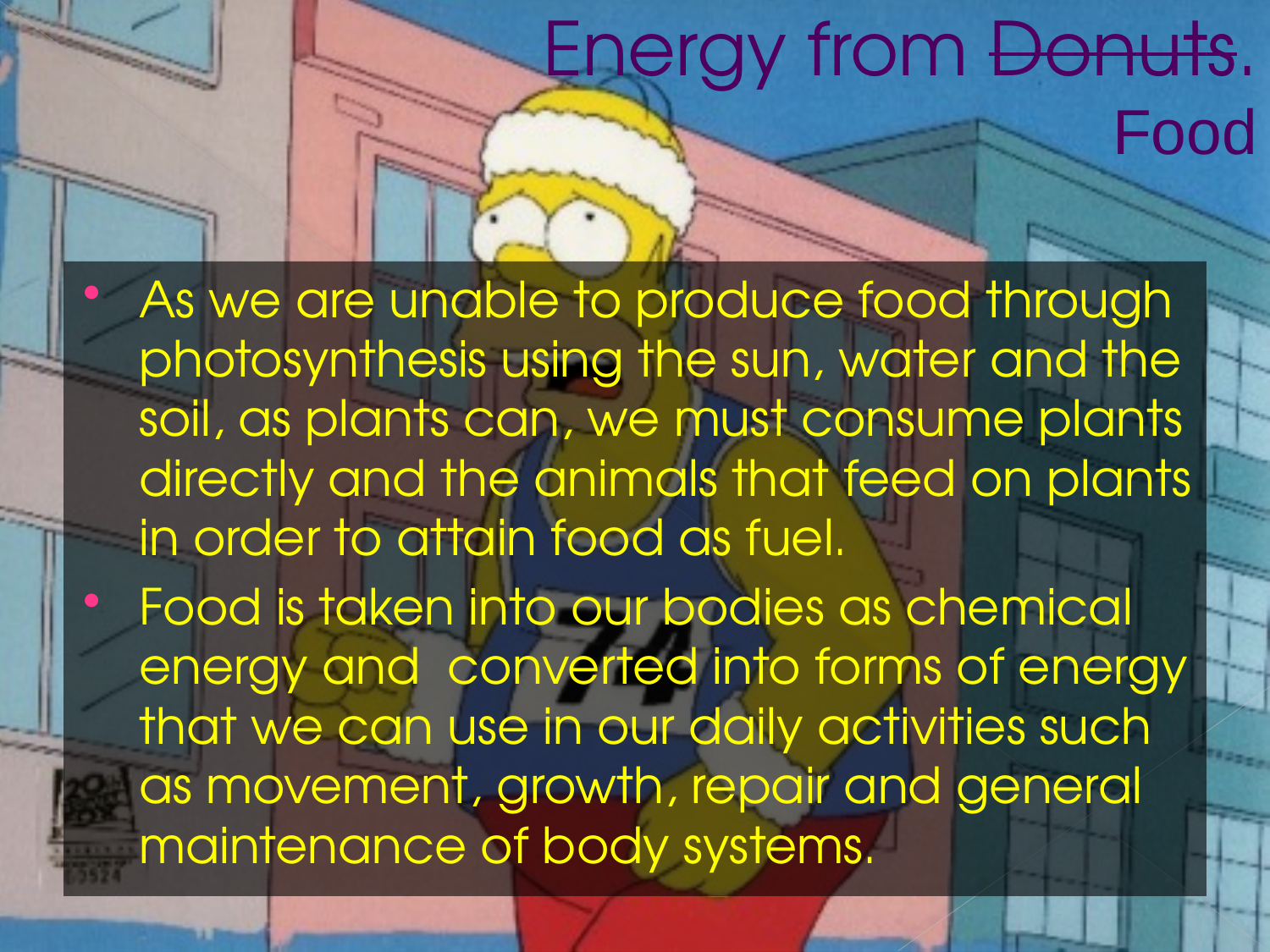

# Energy from Donuts. Food
As we are unable to produce food through photosynthesis using the sun, water and the soil, as plants can, we must consume plants directly and the animals that feed on plants in order to attain food as fuel.
Food is taken into our bodies as chemical energy and  converted into forms of energy that we can use in our daily activities such as movement, growth, repair and general maintenance of body systems.